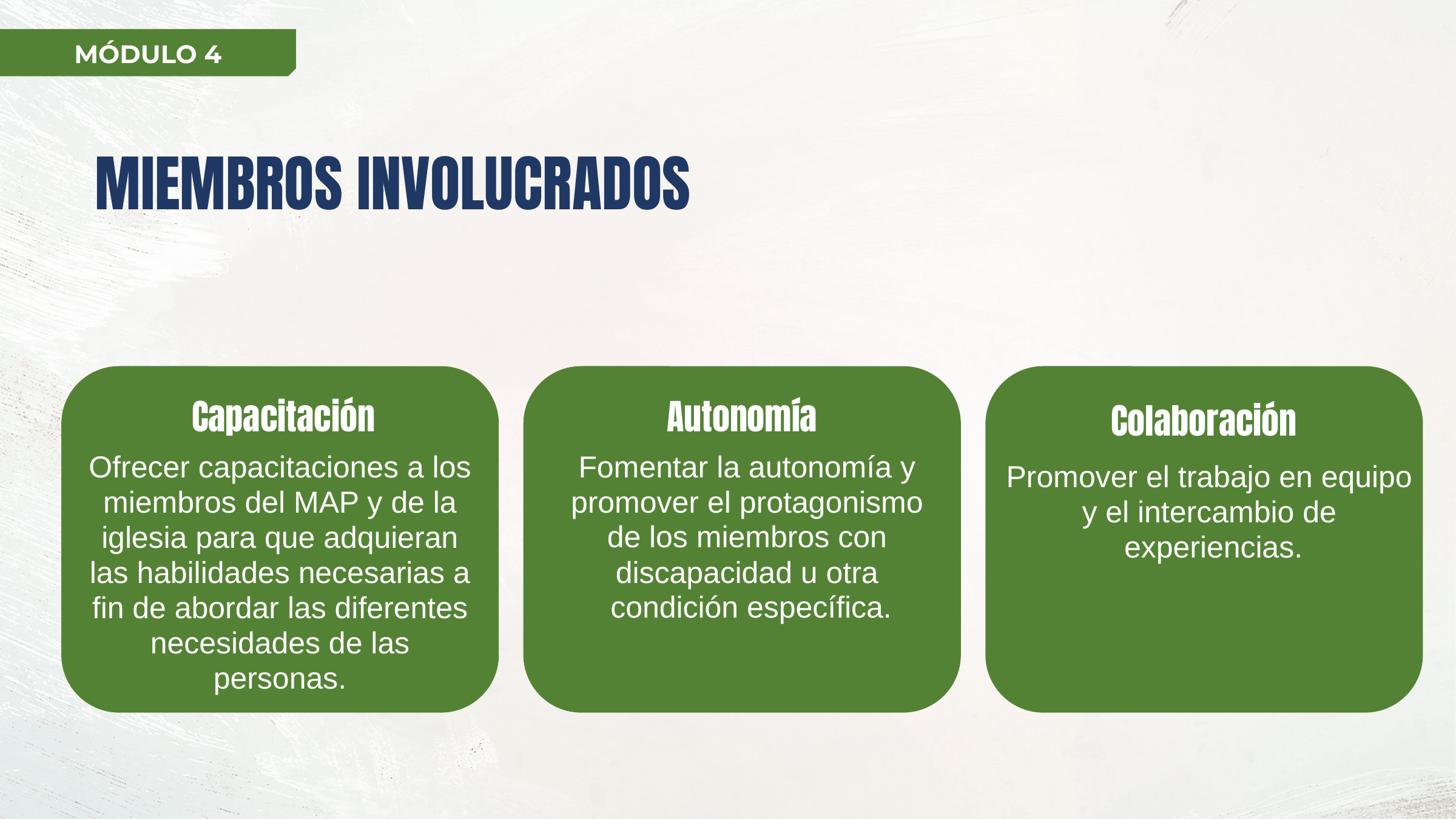

MÓDULO 4
MIEMBROS INVOLUCRADOS

Autonomía
Capacitación
Colaboración
Fomentar la autonomía y
promover el protagonismo
de los miembros con
discapacidad u otra
condición específica.
Ofrecer capacitaciones a los miembros del MAP y de la iglesia para que adquieran las habilidades necesarias a fin de abordar las diferentes necesidades de las personas.
Promover el trabajo en equipo
y el intercambio de
experiencias.